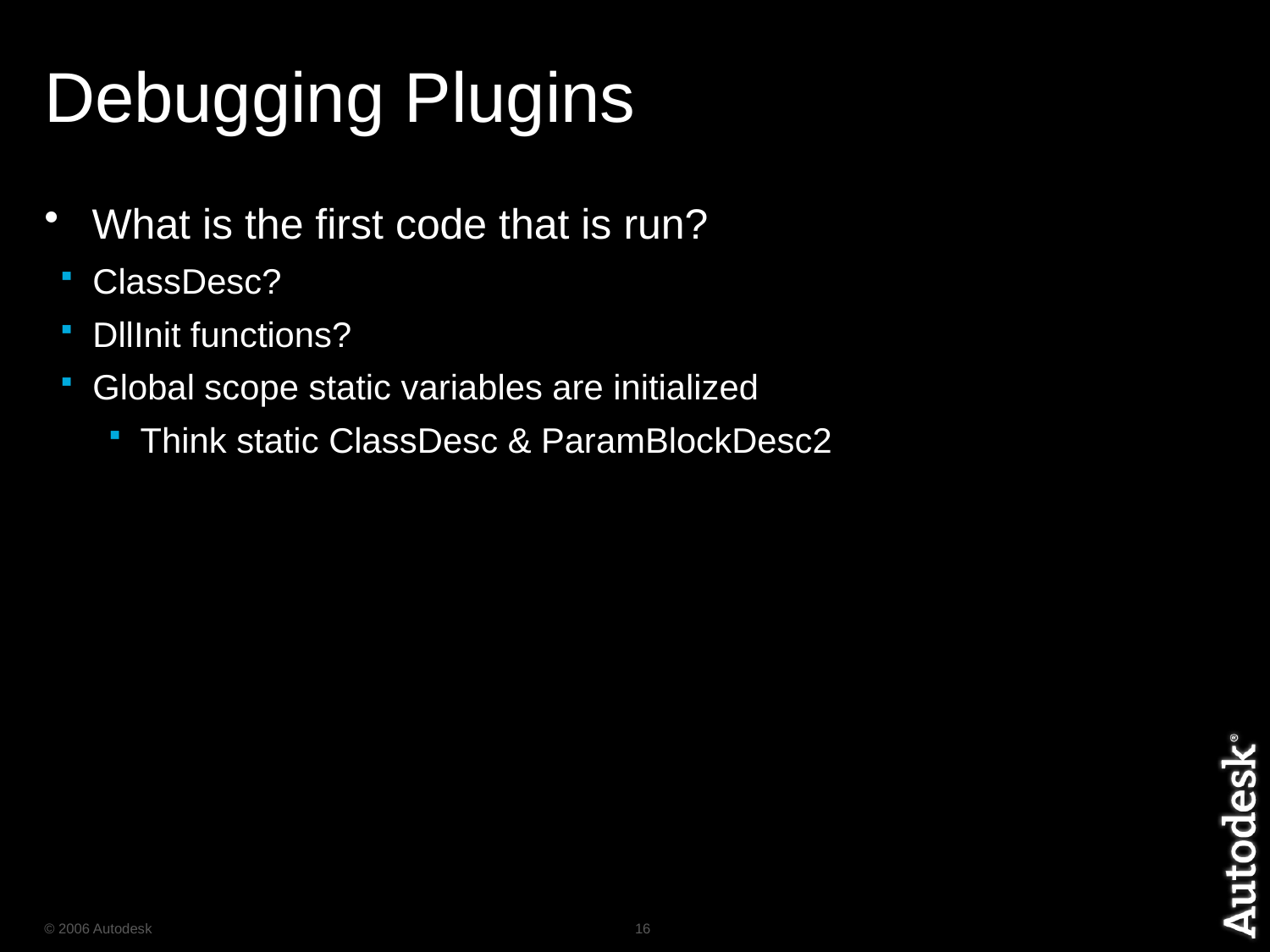

# Debugging Plugins
What is the first code that is run?
ClassDesc?
DllInit functions?
Global scope static variables are initialized
Think static ClassDesc & ParamBlockDesc2